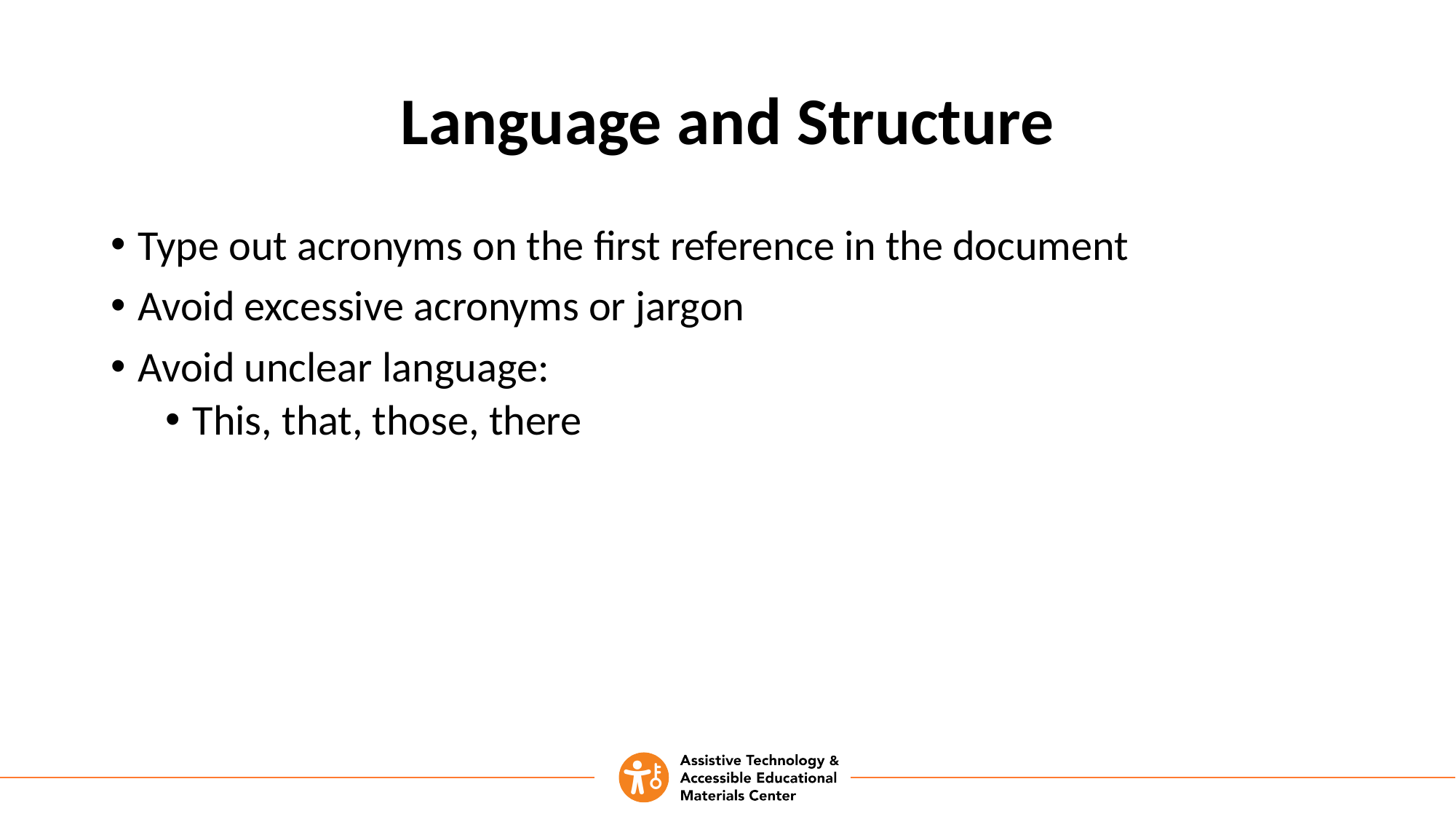

# Language and Structure
Type out acronyms on the first reference in the document
Avoid excessive acronyms or jargon
Avoid unclear language:
This, that, those, there